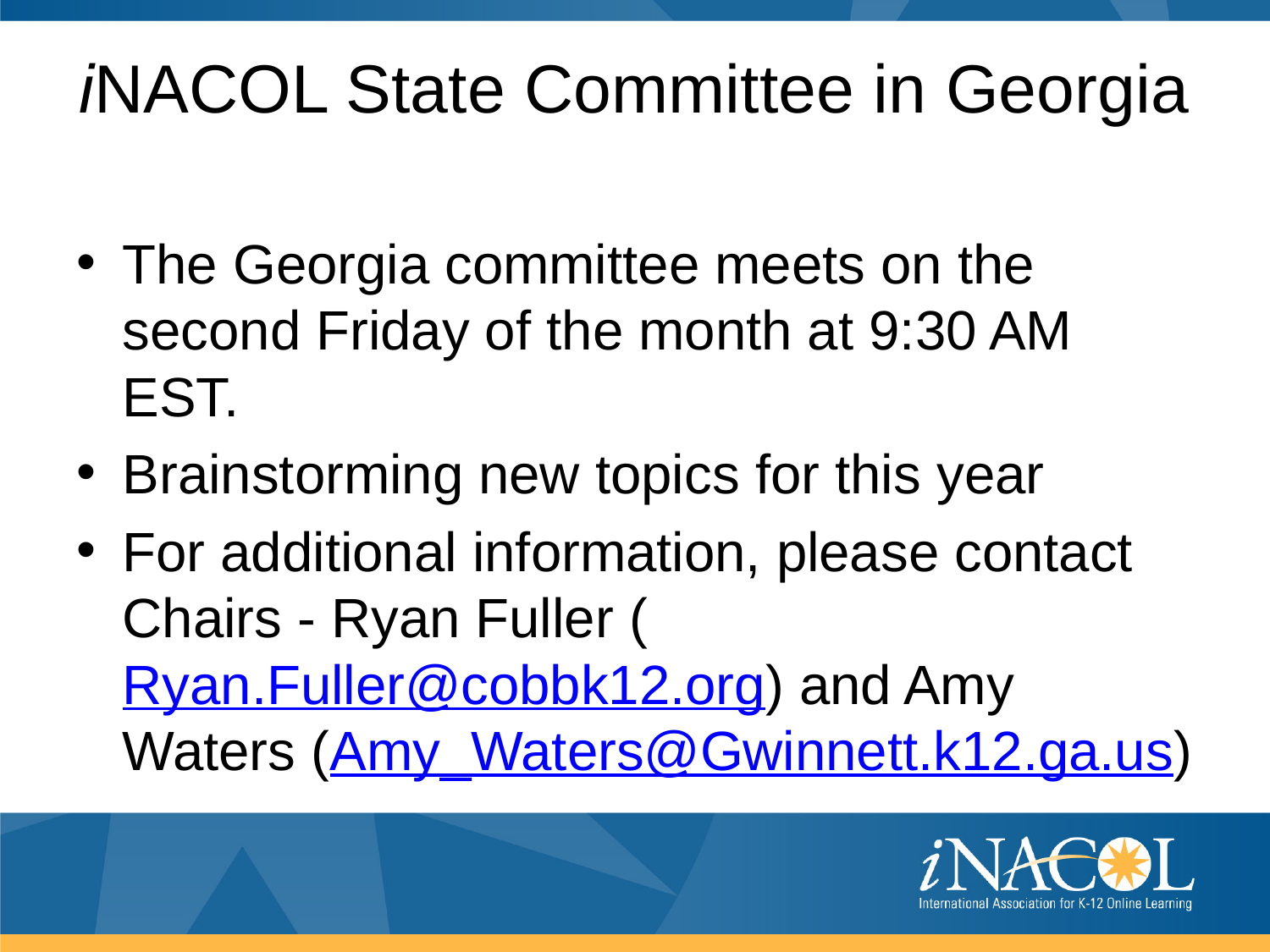

# iNACOL State Committee in Georgia
The Georgia committee meets on the second Friday of the month at 9:30 AM EST.
Brainstorming new topics for this year
For additional information, please contact Chairs - Ryan Fuller (Ryan.Fuller@cobbk12.org) and Amy Waters (Amy_Waters@Gwinnett.k12.ga.us)